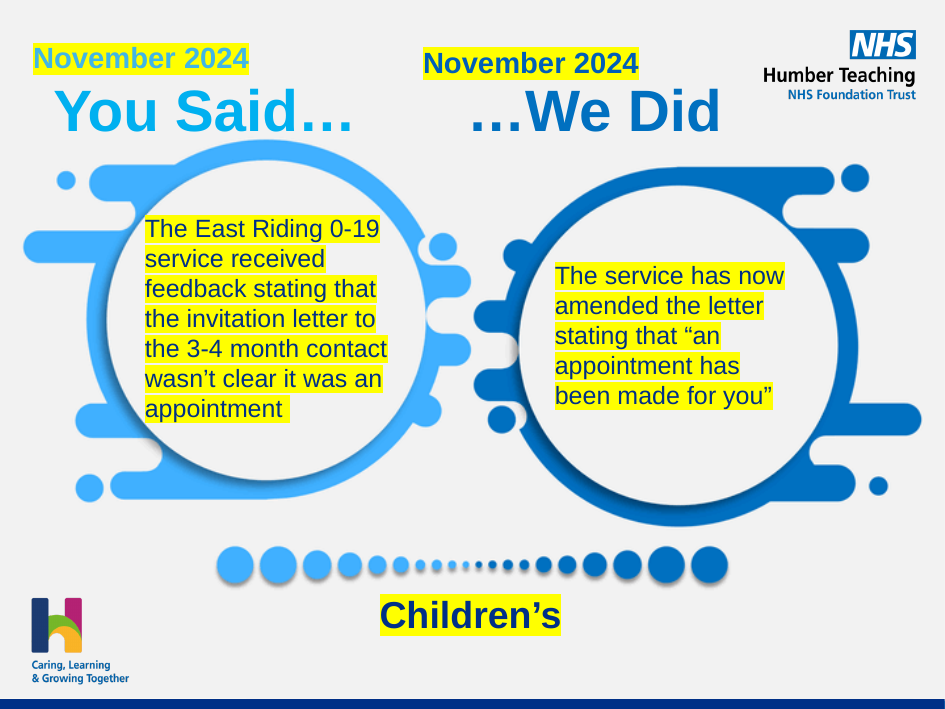

November 2024
November 2024
The East Riding 0-19 service received feedback stating that the invitation letter to the 3-4 month contact wasn’t clear it was an appointment
The service has now amended the letter stating that “an appointment has been made for you”
Children’s